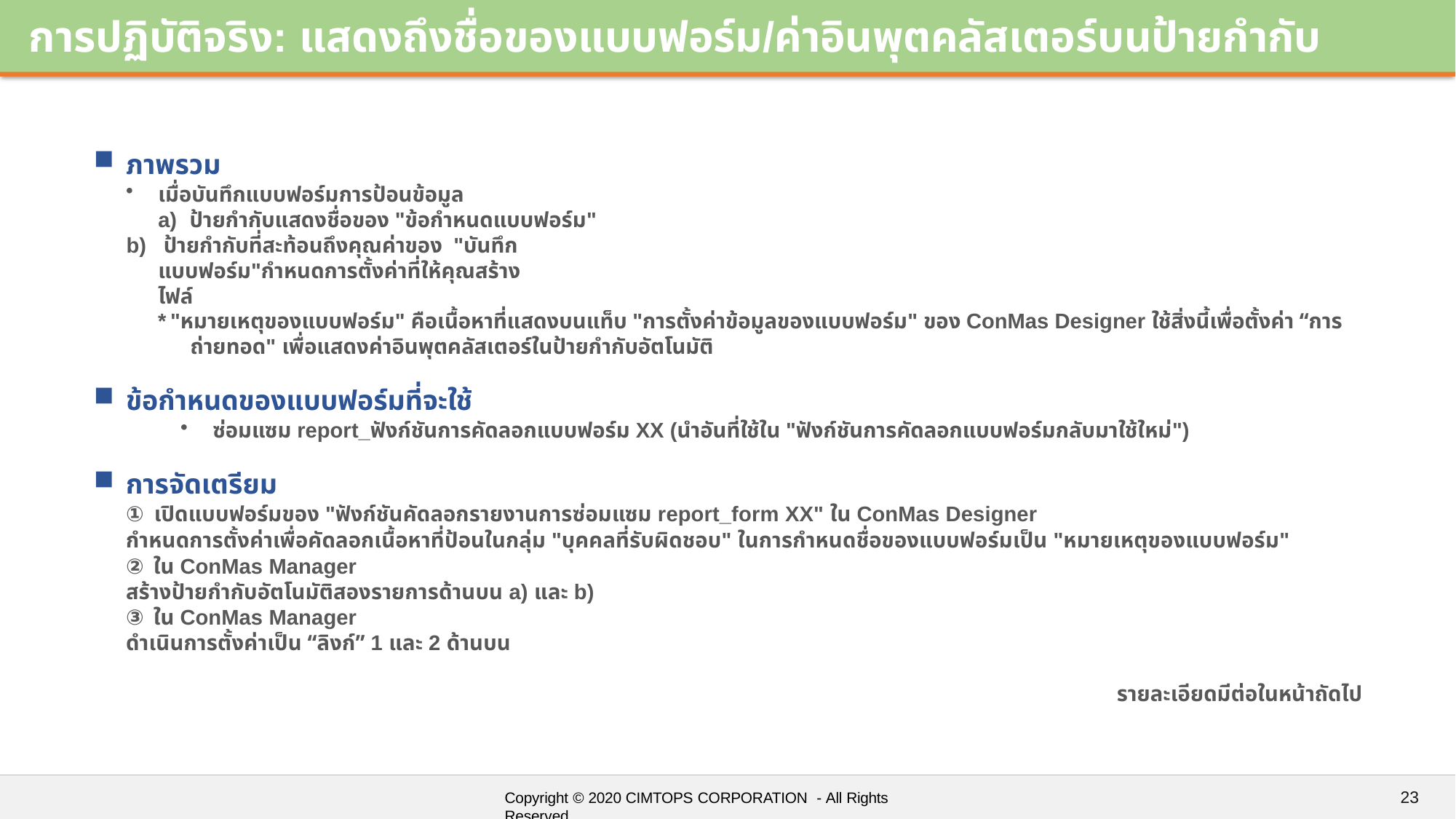

# การปฏิบัติจริง: แสดงถึงชื่อของแบบฟอร์ม/ค่าอินพุตคลัสเตอร์บนป้ายกำกับ
ภาพรวม
เมื่อบันทึกแบบฟอร์มการป้อนข้อมูล
ป้ายกำกับแสดงชื่อของ "ข้อกำหนดแบบฟอร์ม"
 ป้ายกำกับที่สะท้อนถึงคุณค่าของ  "บันทึกแบบฟอร์ม"กำหนดการตั้งค่าที่ให้คุณสร้างไฟล์
*"หมายเหตุของแบบฟอร์ม" คือเนื้อหาที่แสดงบนแท็บ "การตั้งค่าข้อมูลของแบบฟอร์ม" ของ ConMas Designer ใช้สิ่งนี้เพื่อตั้งค่า “การถ่ายทอด" เพื่อแสดงค่าอินพุตคลัสเตอร์ในป้ายกำกับอัตโนมัติ
ข้อกำหนดของแบบฟอร์มที่จะใช้
ซ่อมแซม report_ฟังก์ชันการคัดลอกแบบฟอร์ม XX (นำอันที่ใช้ใน "ฟังก์ชันการคัดลอกแบบฟอร์มกลับมาใช้ใหม่")
การจัดเตรียม
① เปิดแบบฟอร์มของ "ฟังก์ชันคัดลอกรายงานการซ่อมแซม report_form XX" ใน ConMas Designer
กำหนดการตั้งค่าเพื่อคัดลอกเนื้อหาที่ป้อนในกลุ่ม "บุคคลที่รับผิดชอบ" ในการกำหนดชื่อของแบบฟอร์มเป็น "หมายเหตุของแบบฟอร์ม"
② ใน ConMas Manager
สร้างป้ายกำกับอัตโนมัติสองรายการด้านบน a) และ b)
③ ใน ConMas Manager
ดำเนินการตั้งค่าเป็น “ลิงก์” 1 และ 2 ด้านบน
รายละเอียดมีต่อในหน้าถัดไป
23
Copyright © 2020 CIMTOPS CORPORATION - All Rights Reserved.